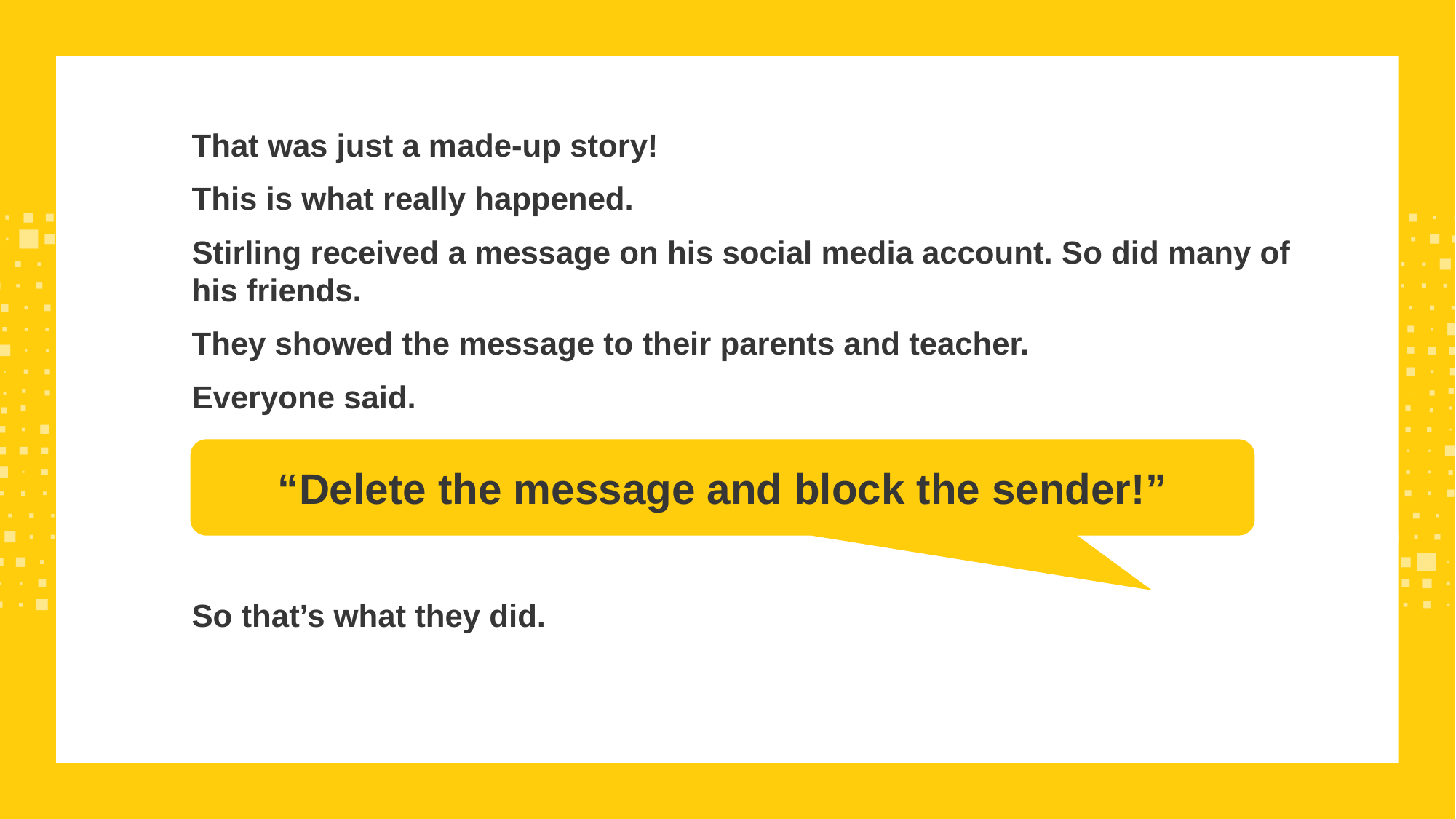

# Slide 18
That was just a made-up story!
This is what really happened.
Stirling received a message on his social media account. So did many of his friends.
They showed the message to their parents and teacher.
Everyone said.
“Delete the message and block the sender!”
So that’s what they did.